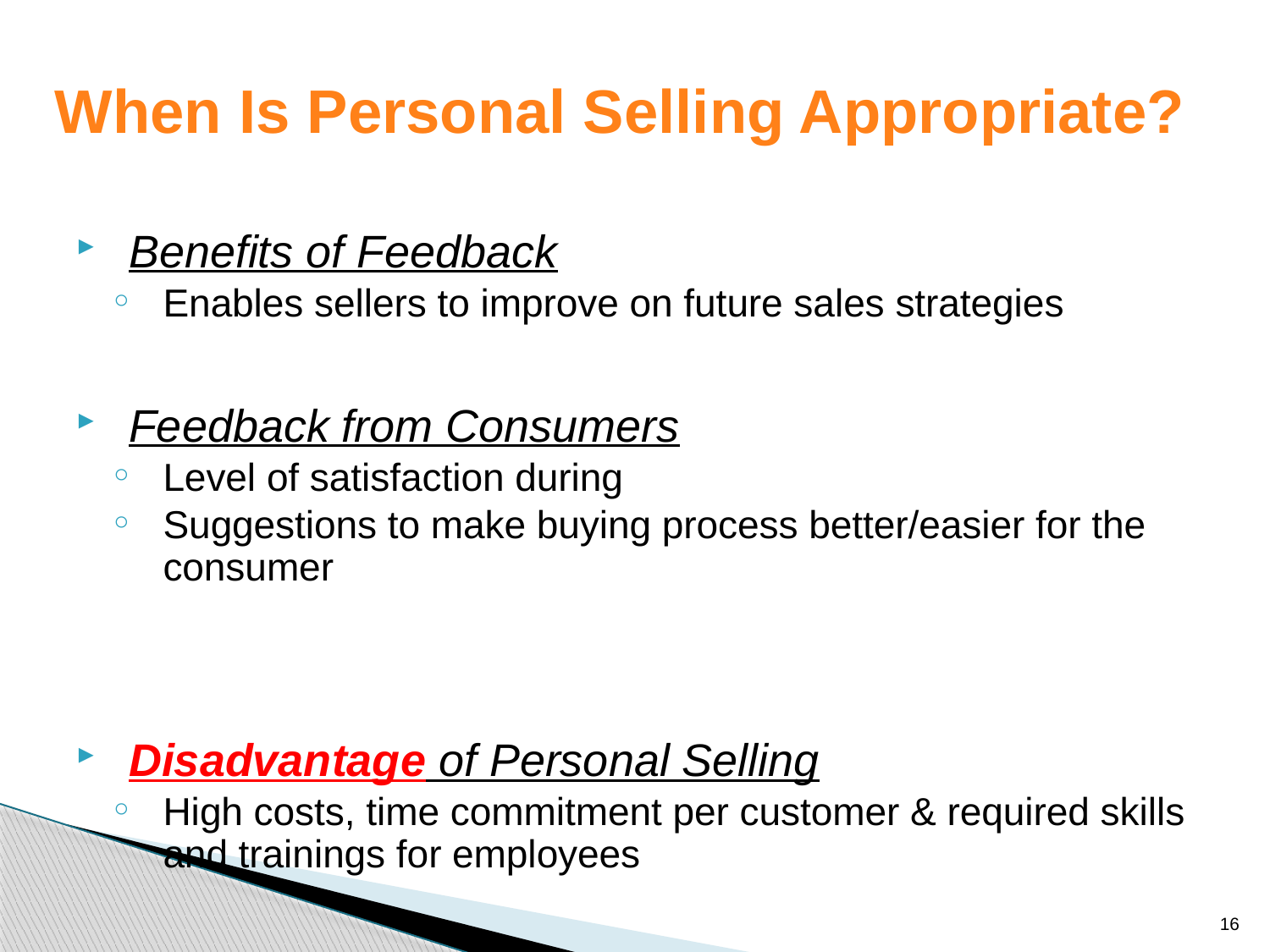

# When Is Personal Selling Appropriate?
Benefits of Feedback
Enables sellers to improve on future sales strategies

Feedback from Consumers
Level of satisfaction during
Suggestions to make buying process better/easier for the consumer

Disadvantage of Personal Selling
High costs, time commitment per customer & required skills and trainings for employees

16